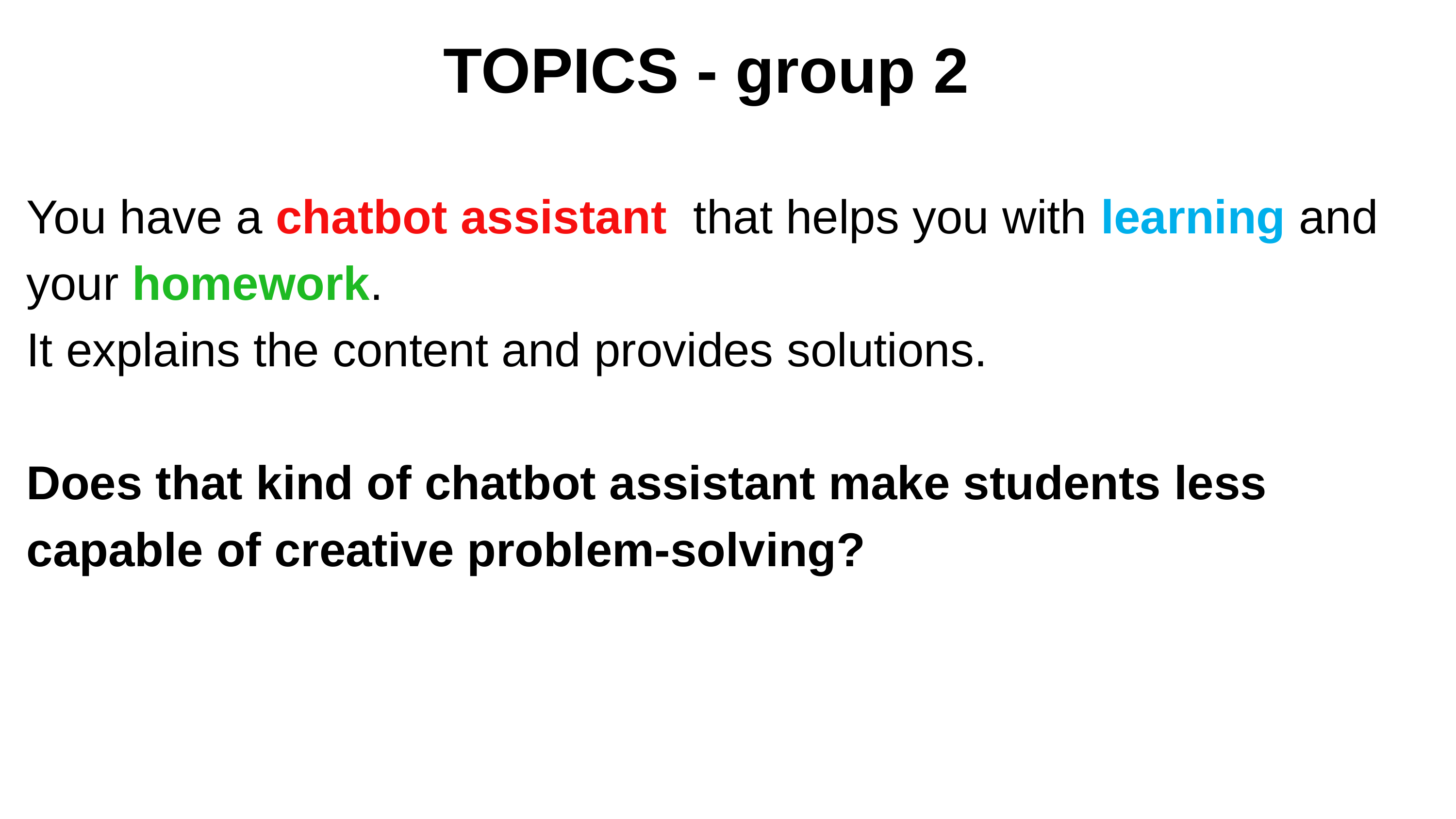

TOPICS - group 2
You have a chatbot assistant  that helps you with learning and your homework.
It explains the content and provides solutions.

Does that kind of chatbot assistant make students less capable of creative problem-solving?